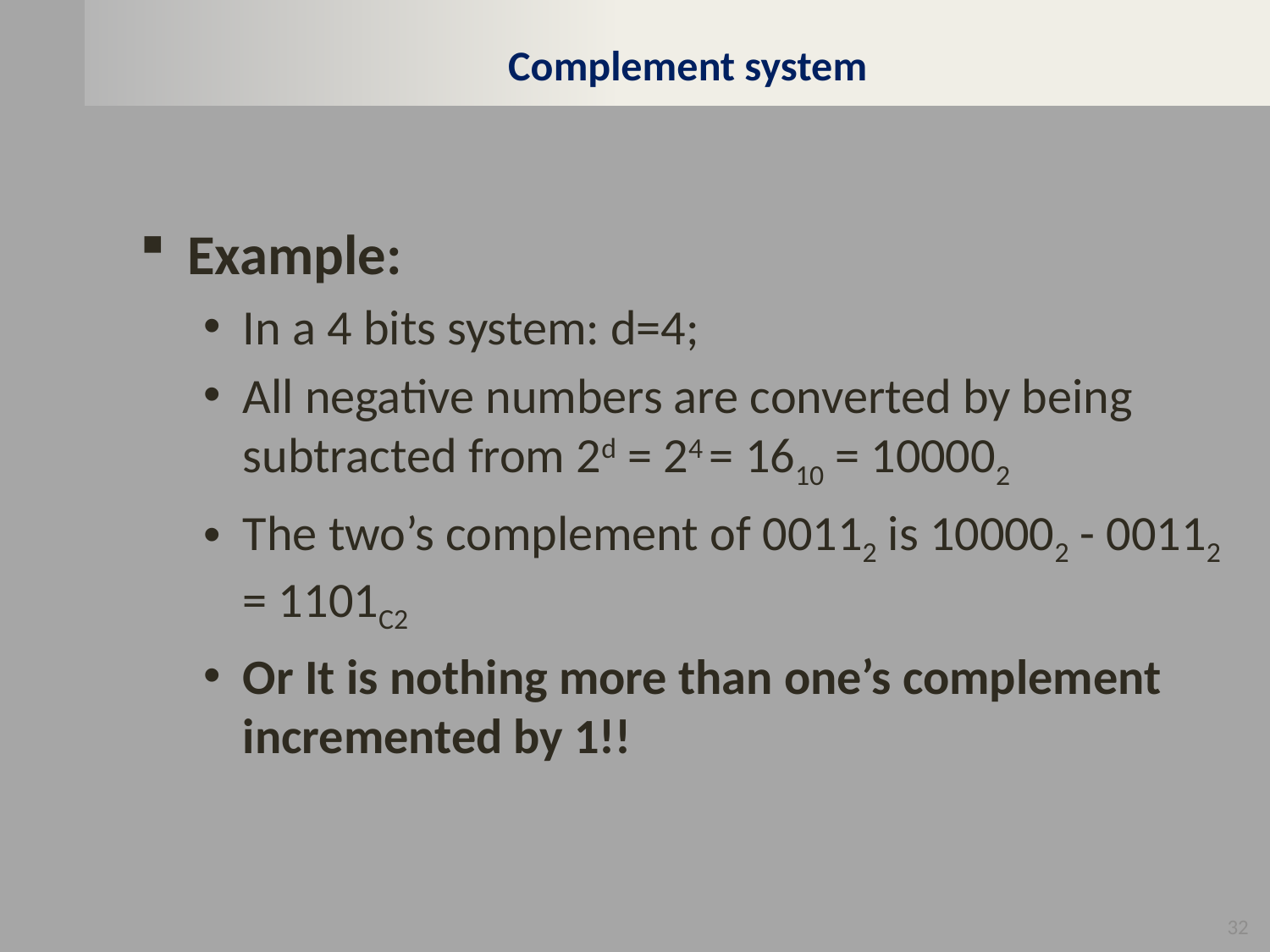

# Complement system
Example:
In a 4 bits system: d=4;
All negative numbers are converted by being subtracted from 2d = 24 = 1610 = 100002
The two’s complement of 00112 is 100002 - 00112 = 1101C2
Or It is nothing more than one’s complement incremented by 1!!